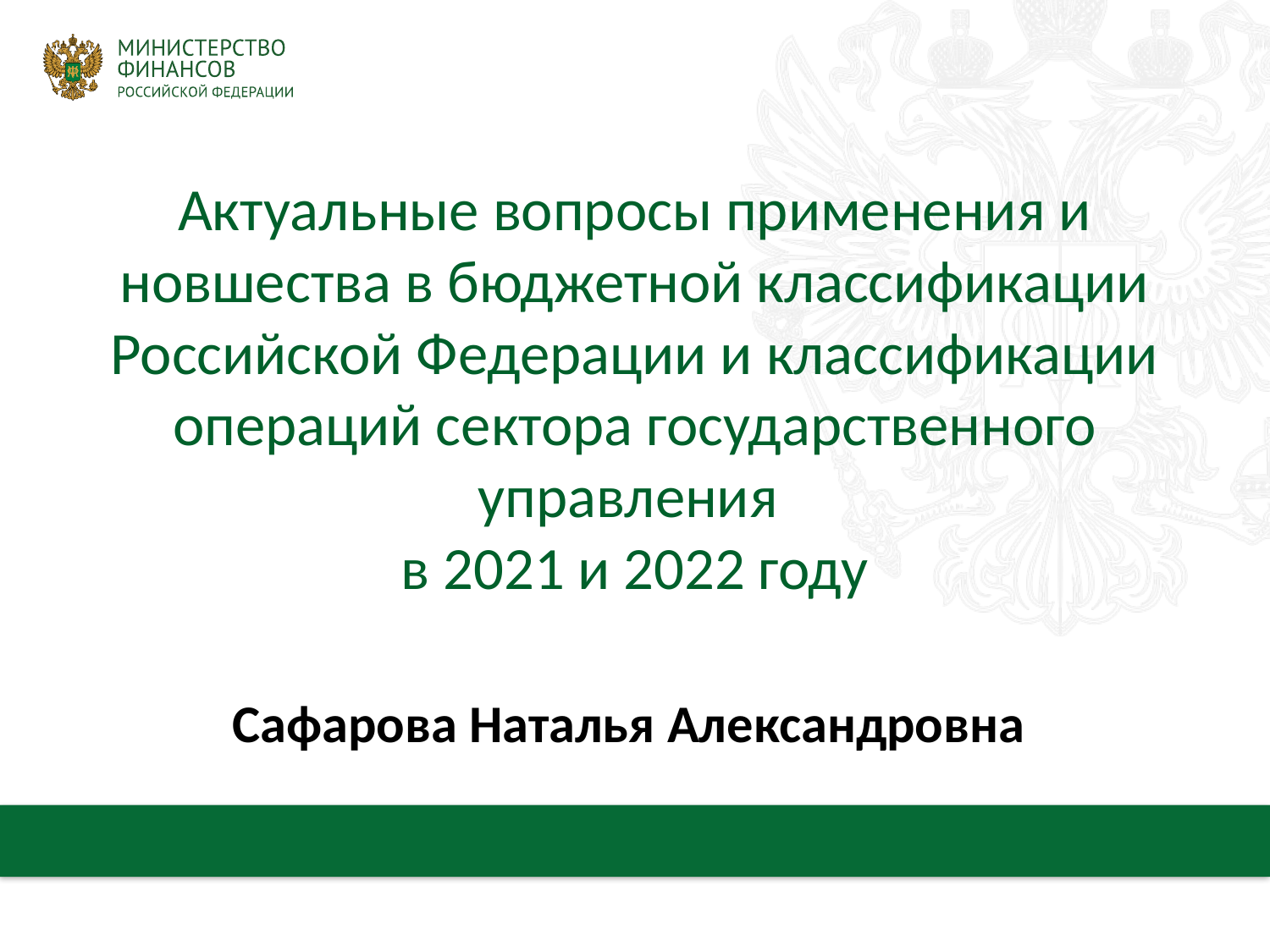

# Актуальные вопросы применения и новшества в бюджетной классификации Российской Федерации и классификации операций сектора государственного управления в 2021 и 2022 году
Сафарова Наталья Александровна